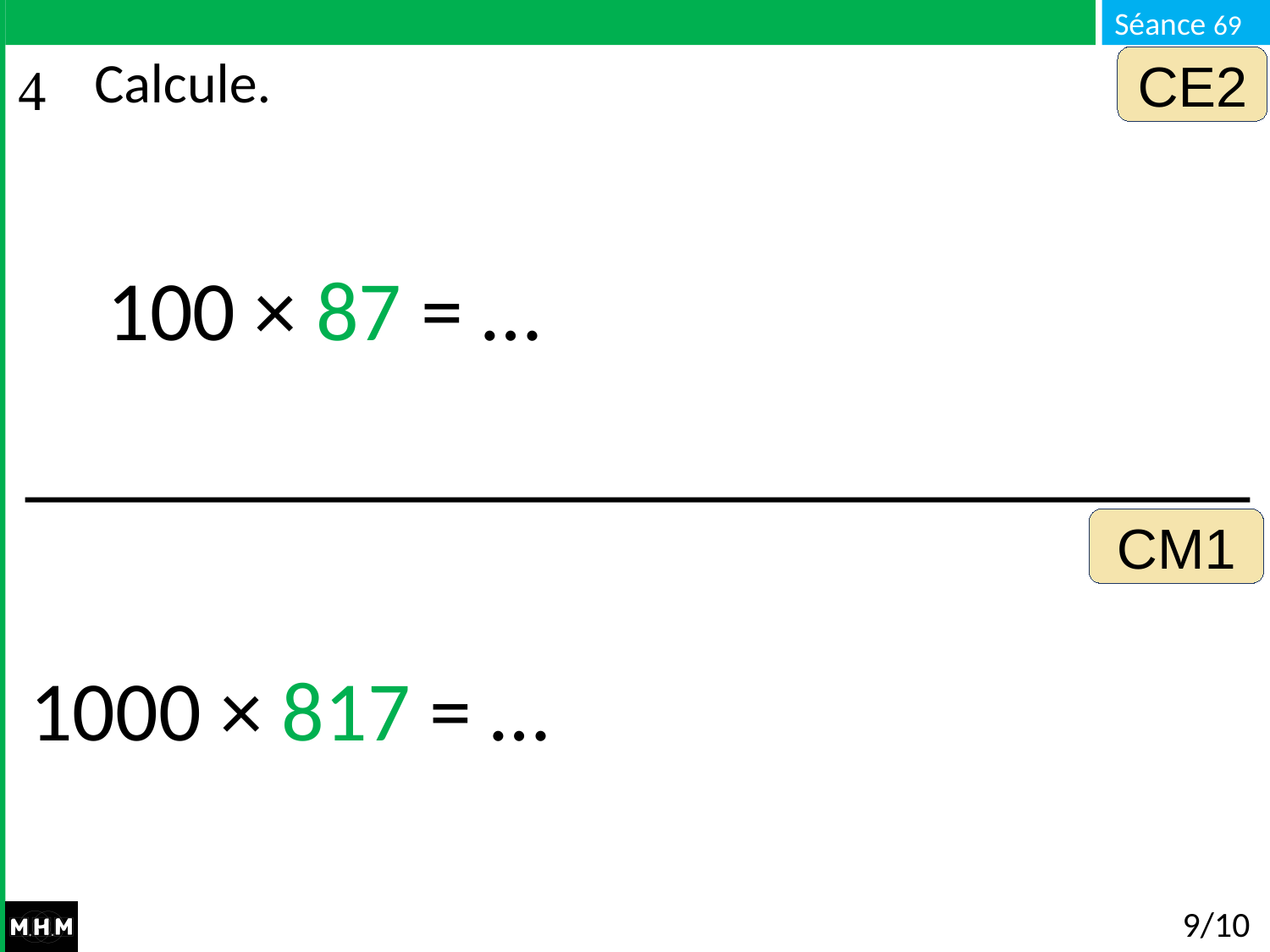

CE2
# Calcule.
100 × 87 = …

CM1
1000 × 817 = …
9/10